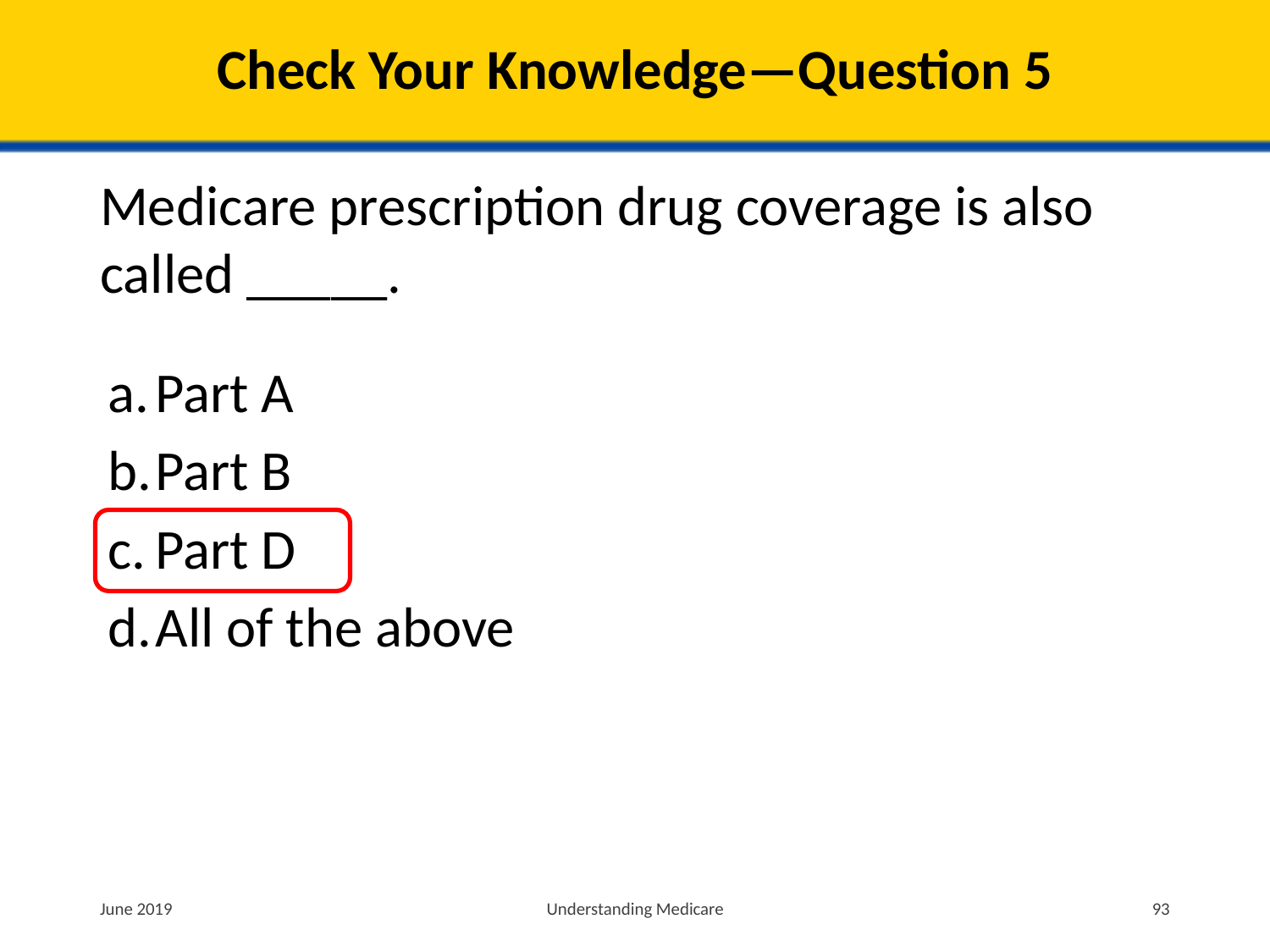

# Check Your Knowledge—Question 5
Medicare prescription drug coverage is also called _____.
Part A
Part B
Part D
All of the above

June 2019
Understanding Medicare
93